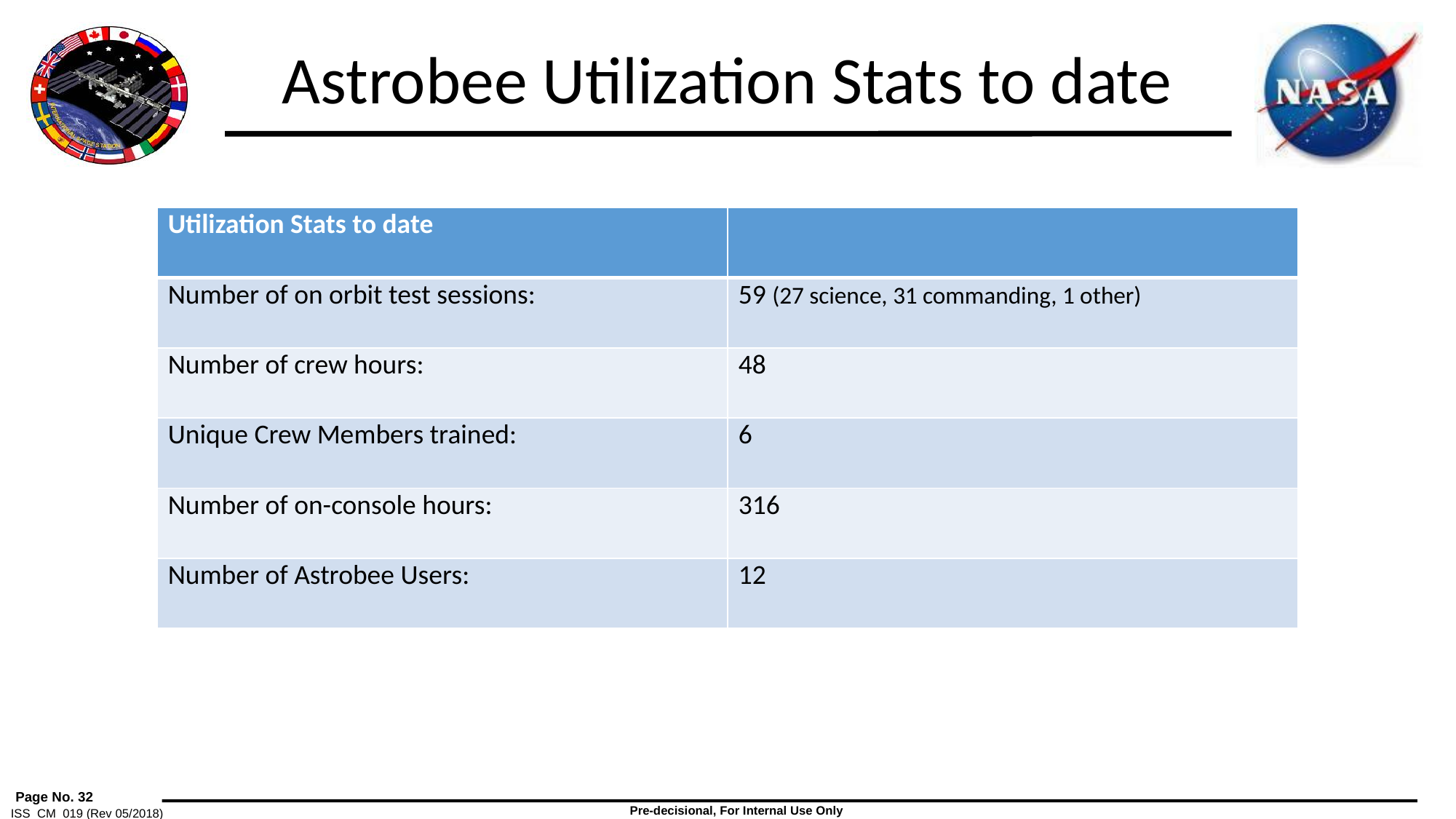

# Astrobee Utilization Stats to date
| Utilization Stats to date |  |
| --- | --- |
| Number of on orbit test sessions: | 59 (27 science, 31 commanding, 1 other) |
| Number of crew hours: | 48 |
| Unique Crew Members trained: | 6 |
| Number of on-console hours: | 316 |
| Number of Astrobee Users: | 12 |